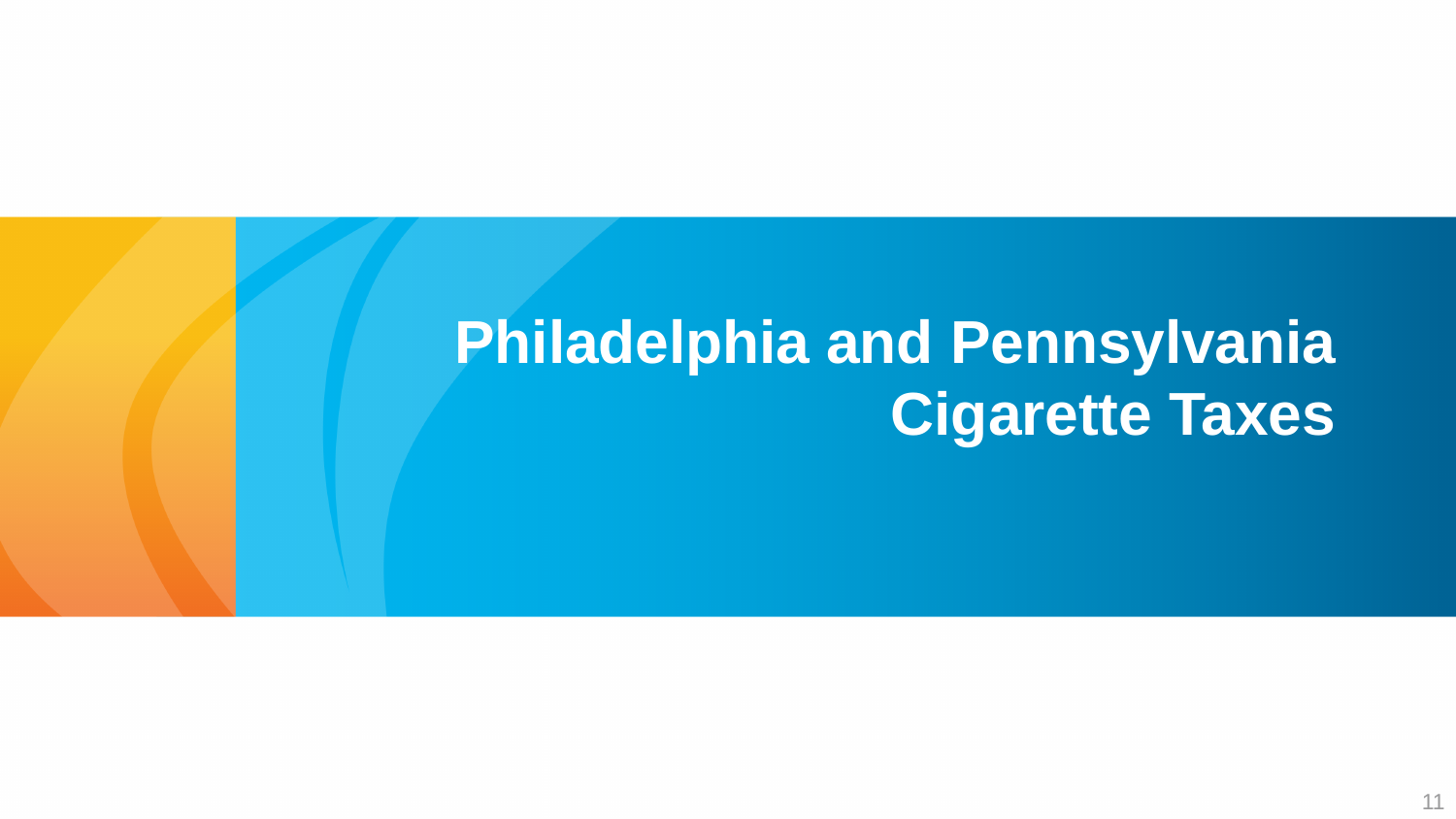

# Philadelphia and Pennsylvania Cigarette Taxes

11